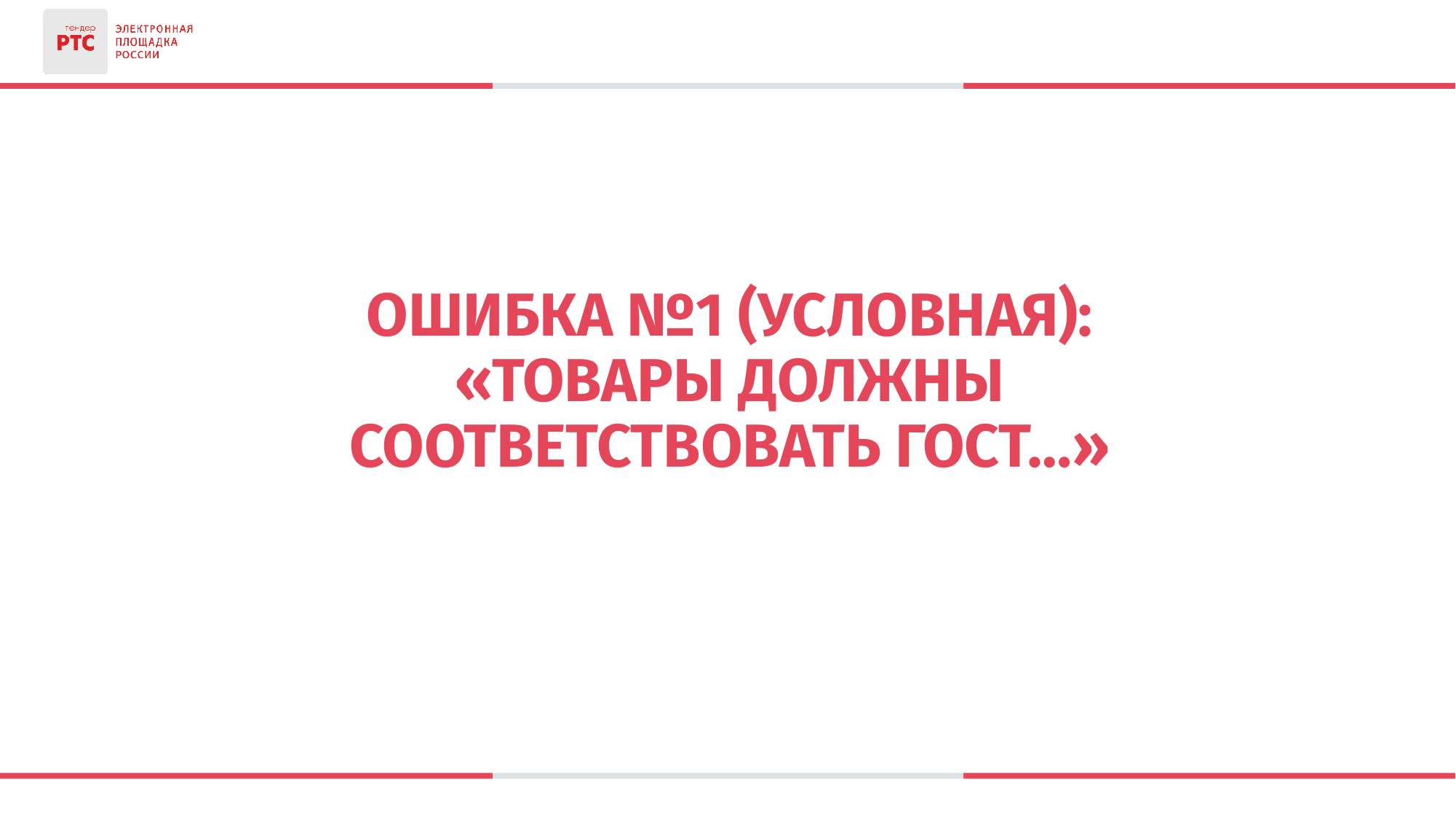

Ошибка №1 (условная):
«товары ДОЛЖНЫ СООТВЕТСТВОВАТЬ ГОСТ…»